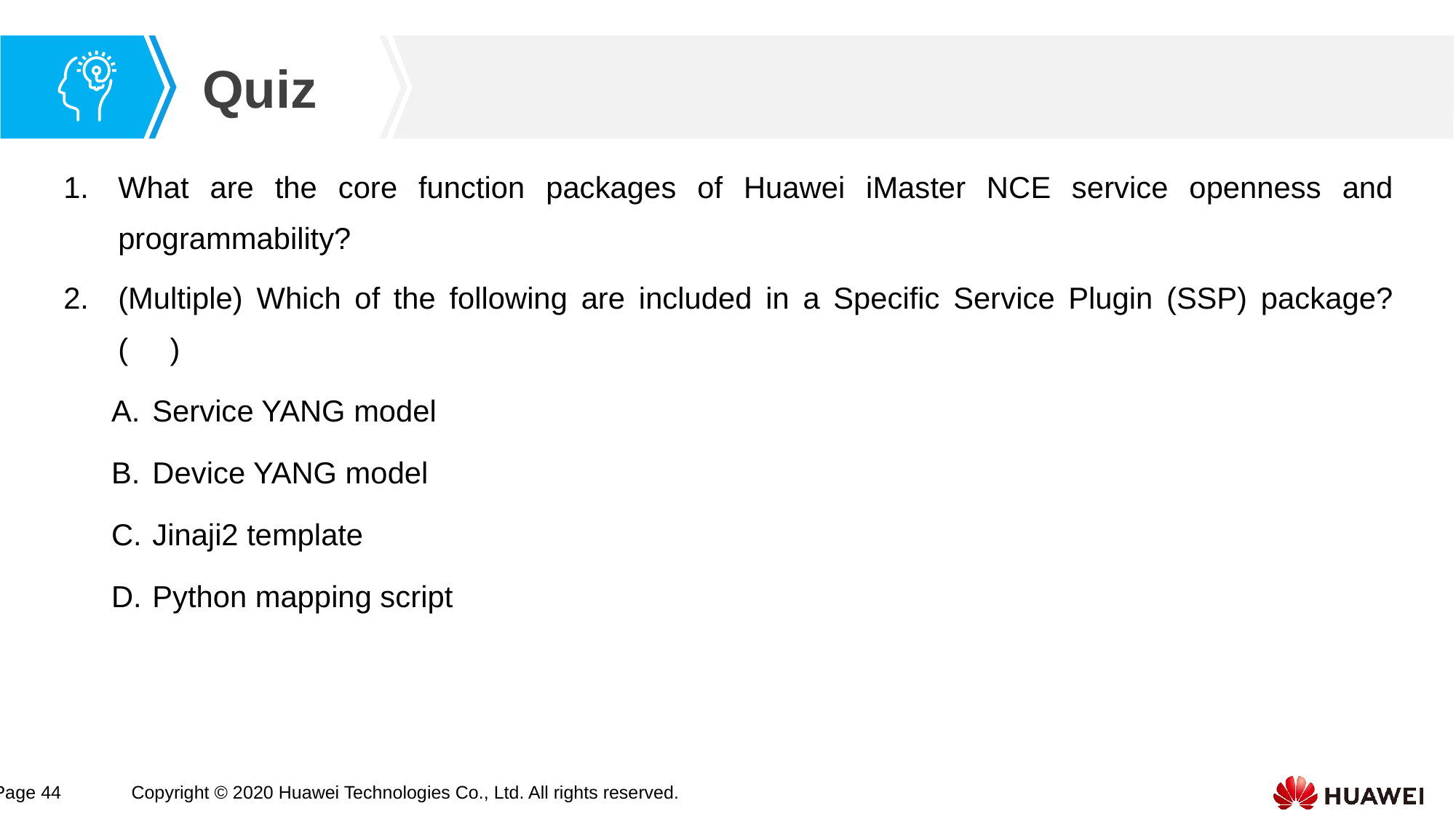

What are the core function packages of Huawei iMaster NCE service openness and programmability?
(Multiple) Which of the following are included in a Specific Service Plugin (SSP) package? (     )
Service YANG model
Device YANG model
Jinaji2 template
Python mapping script